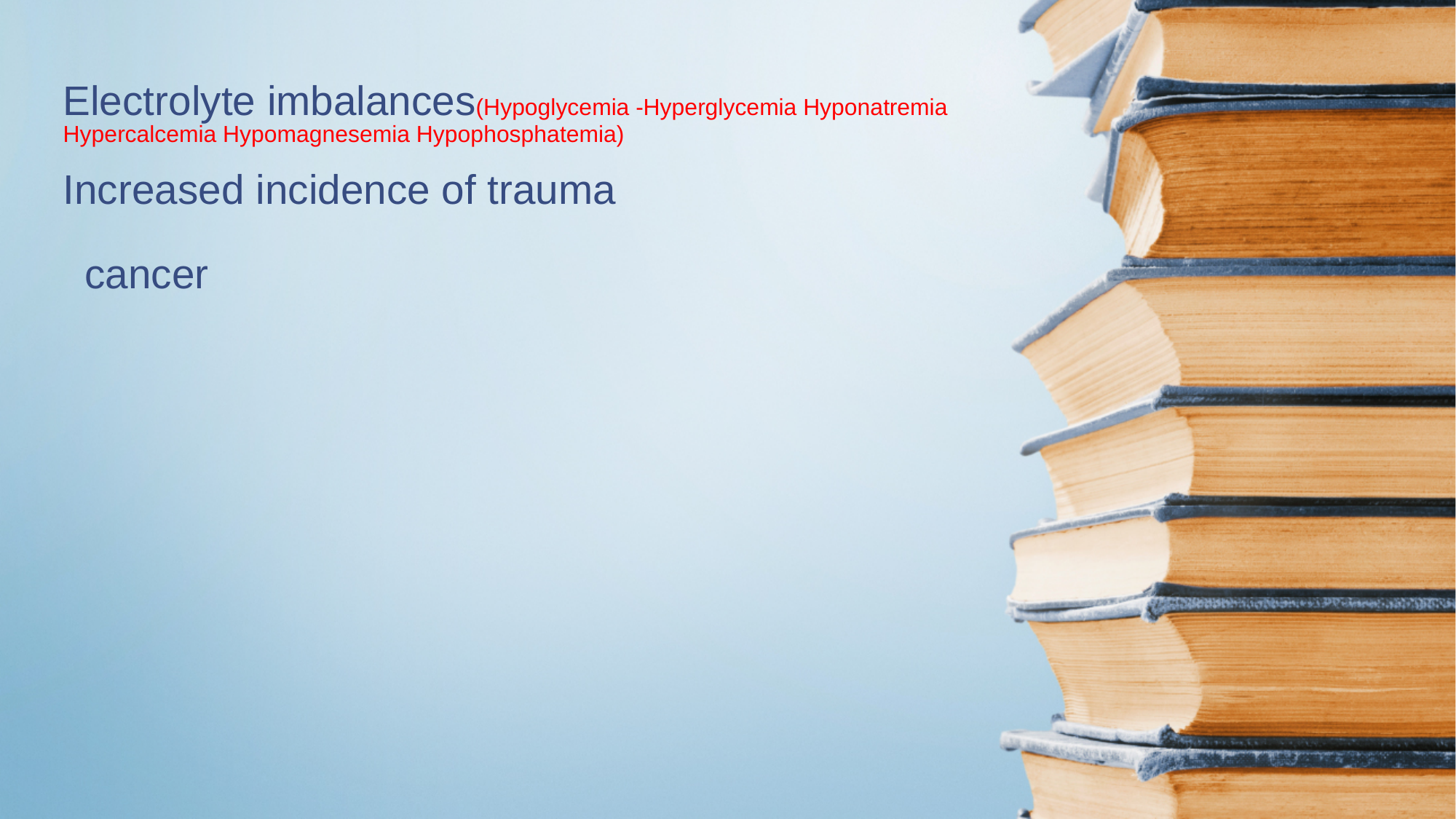

# Electrolyte imbalances(Hypoglycemia -Hyperglycemia Hyponatremia Hypercalcemia Hypomagnesemia Hypophosphatemia) Increased incidence of trauma cancer